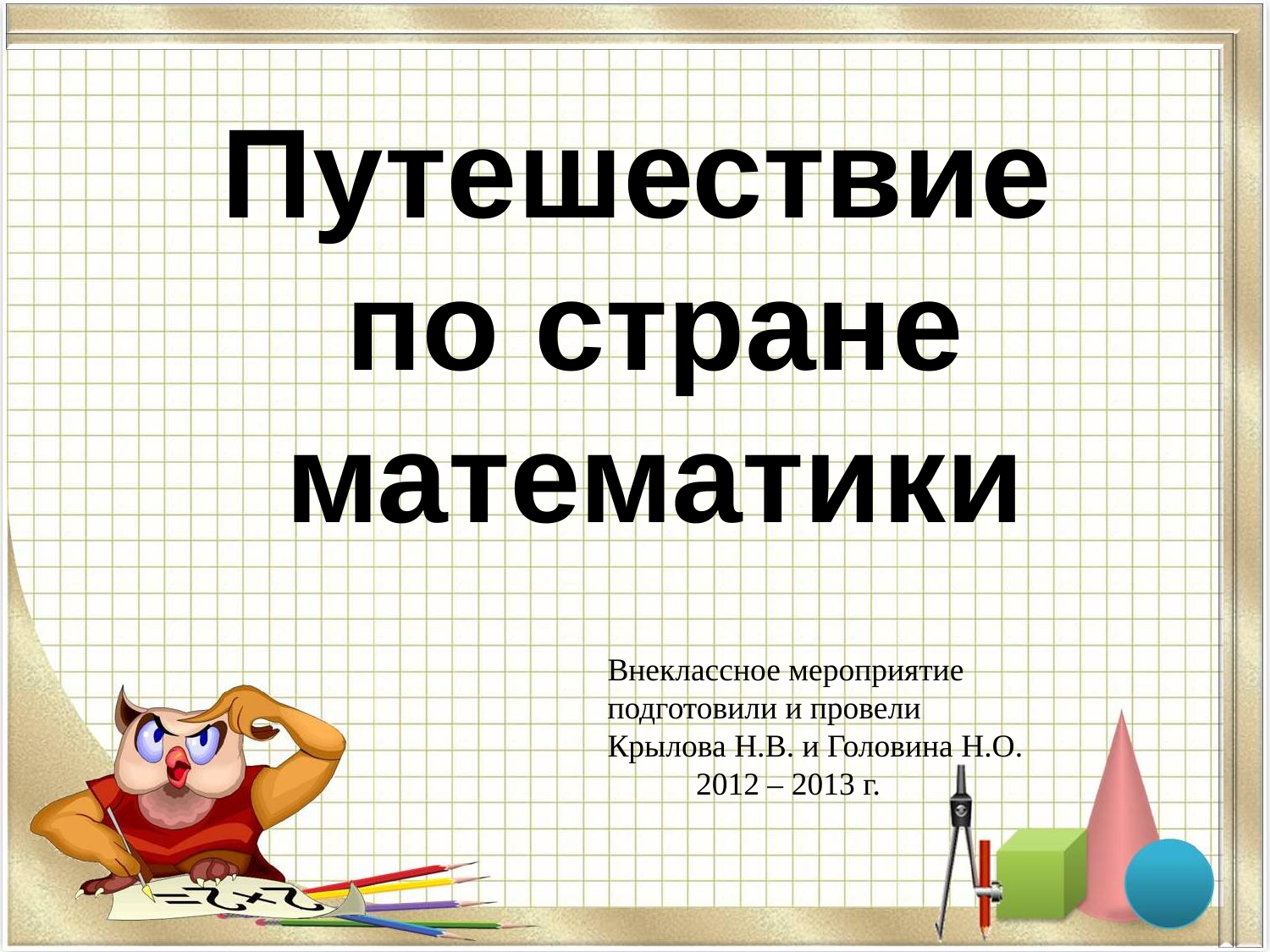

Путешествие
по стране математики

Внеклассное мероприятие
подготовили и провели
Крылова Н.В. и Головина Н.О.
           2012 – 2013 г.